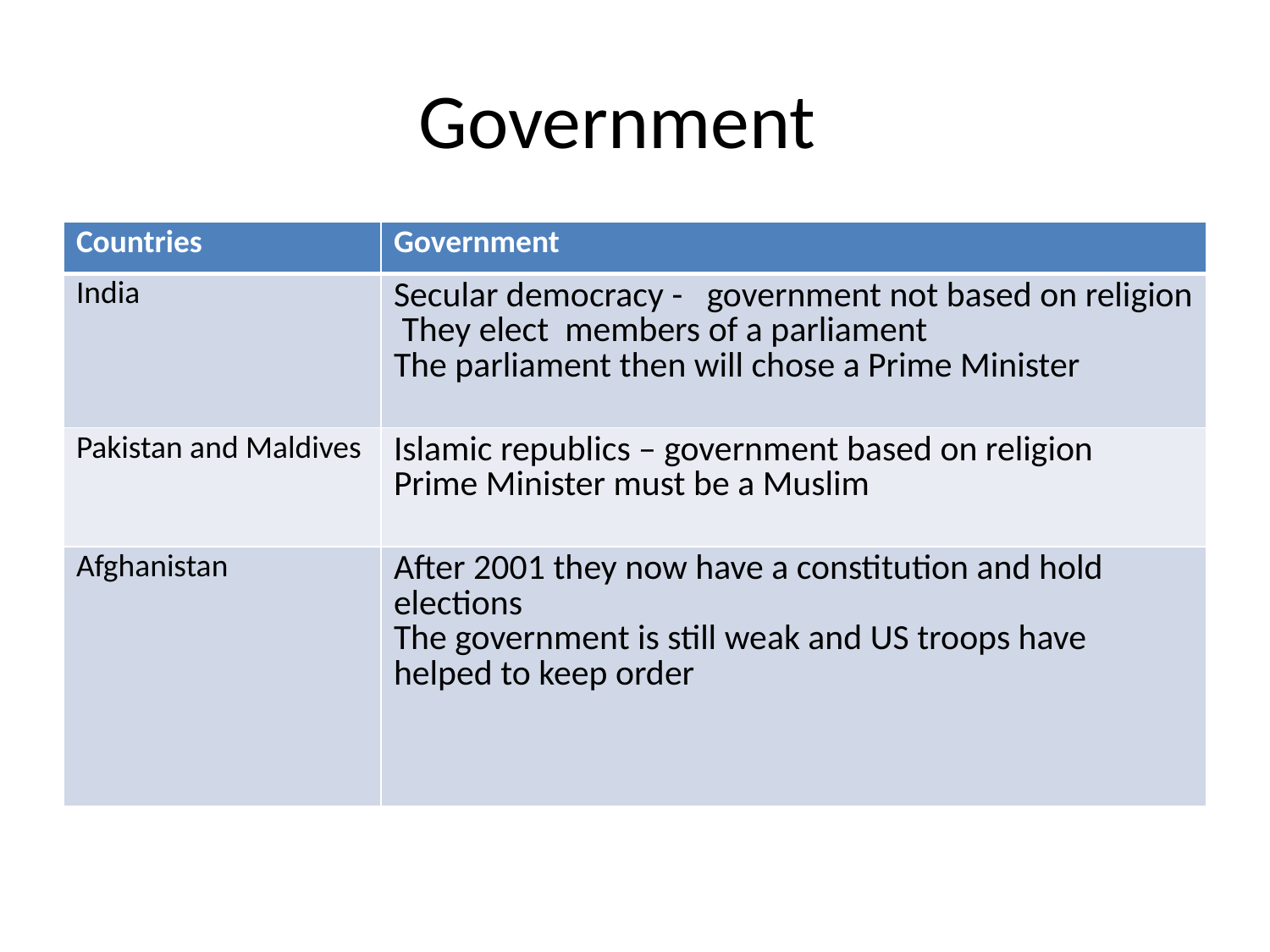

# Government
| Countries | Government |
| --- | --- |
| India | Secular democracy - government not based on religion They elect members of a parliament The parliament then will chose a Prime Minister |
| Pakistan and Maldives | Islamic republics – government based on religion Prime Minister must be a Muslim |
| Afghanistan | After 2001 they now have a constitution and hold elections The government is still weak and US troops have helped to keep order |